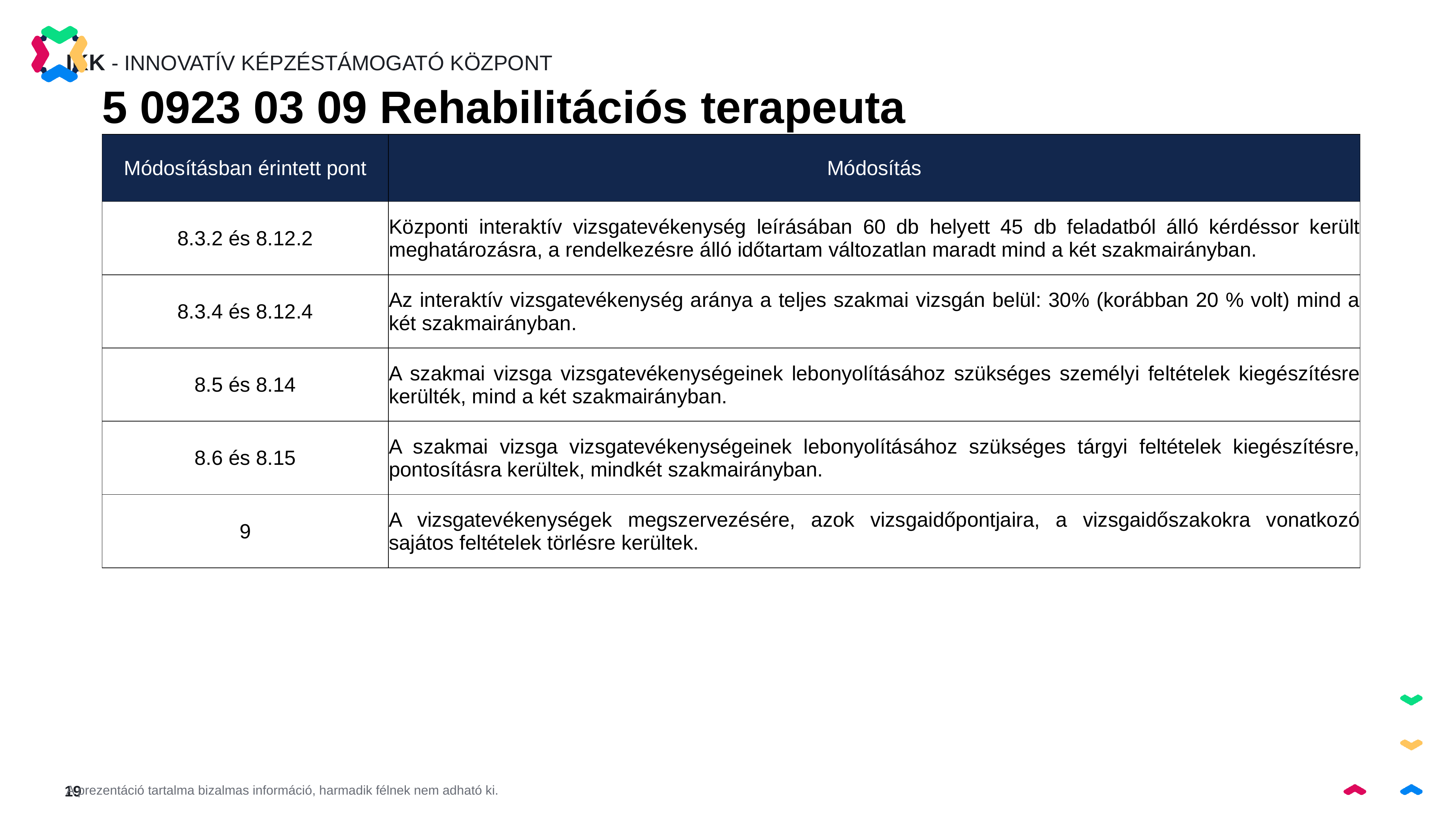

5 0923 03 09 Rehabilitációs terapeuta
| Módosításban érintett pont | Módosítás |
| --- | --- |
| 8.3.2 és 8.12.2 | Központi interaktív vizsgatevékenység leírásában 60 db helyett 45 db feladatból álló kérdéssor került meghatározásra, a rendelkezésre álló időtartam változatlan maradt mind a két szakmairányban. |
| 8.3.4 és 8.12.4 | Az interaktív vizsgatevékenység aránya a teljes szakmai vizsgán belül: 30% (korábban 20 % volt) mind a két szakmairányban. |
| 8.5 és 8.14 | A szakmai vizsga vizsgatevékenységeinek lebonyolításához szükséges személyi feltételek kiegészítésre kerülték, mind a két szakmairányban. |
| 8.6 és 8.15 | A szakmai vizsga vizsgatevékenységeinek lebonyolításához szükséges tárgyi feltételek kiegészítésre, pontosításra kerültek, mindkét szakmairányban. |
| 9 | A vizsgatevékenységek megszervezésére, azok vizsgaidőpontjaira, a vizsgaidőszakokra vonatkozó sajátos feltételek törlésre kerültek. |